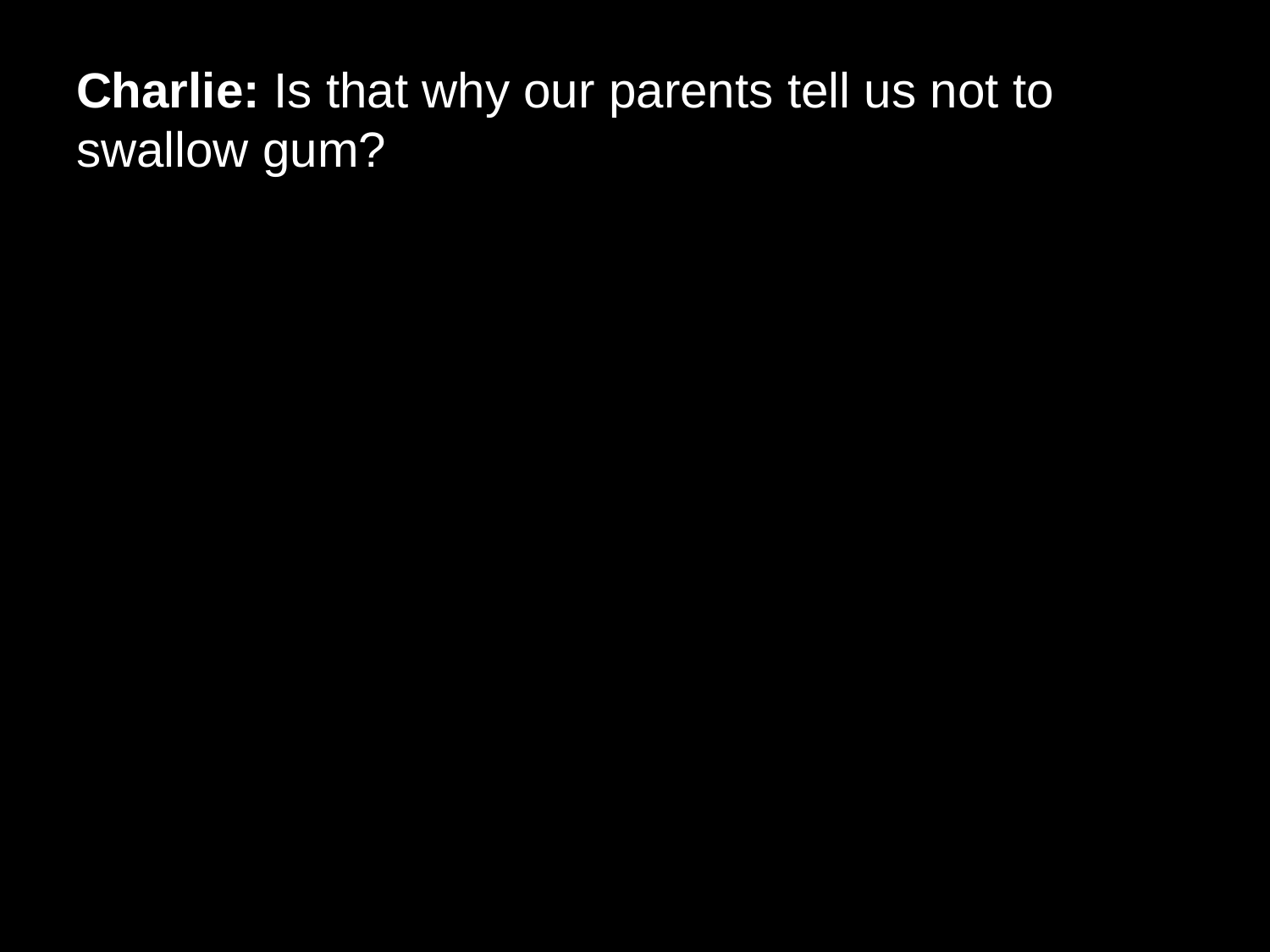

# Charlie: Is that why our parents tell us not to swallow gum?